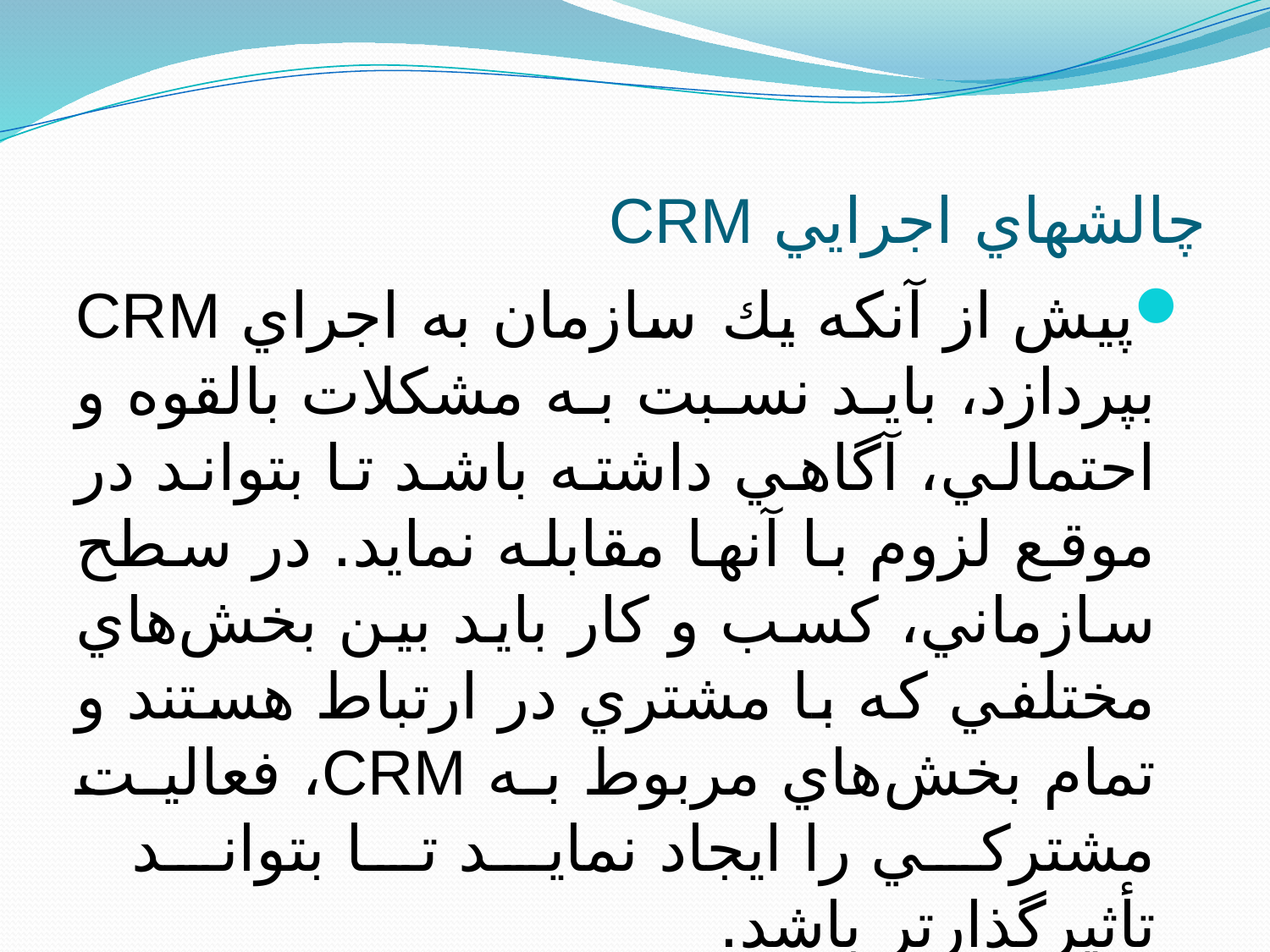

# چالش‏هاي اجرايي CRM
پيش از آنكه يك سازمان به اجراي CRM بپردازد، بايد نسبت به مشكلات بالقوه و احتمالي، آگاهي داشته باشد تا بتواند در موقع لزوم با آنها مقابله نمايد. در سطح سازماني، كسب و كار بايد بين بخش‌هاي مختلفي كه با مشتري در ارتباط هستند و تمام بخش‌هاي مربوط به CRM، فعاليت مشتركي را ايجاد نمايد تا بتواند تأثيرگذارتر باشد.